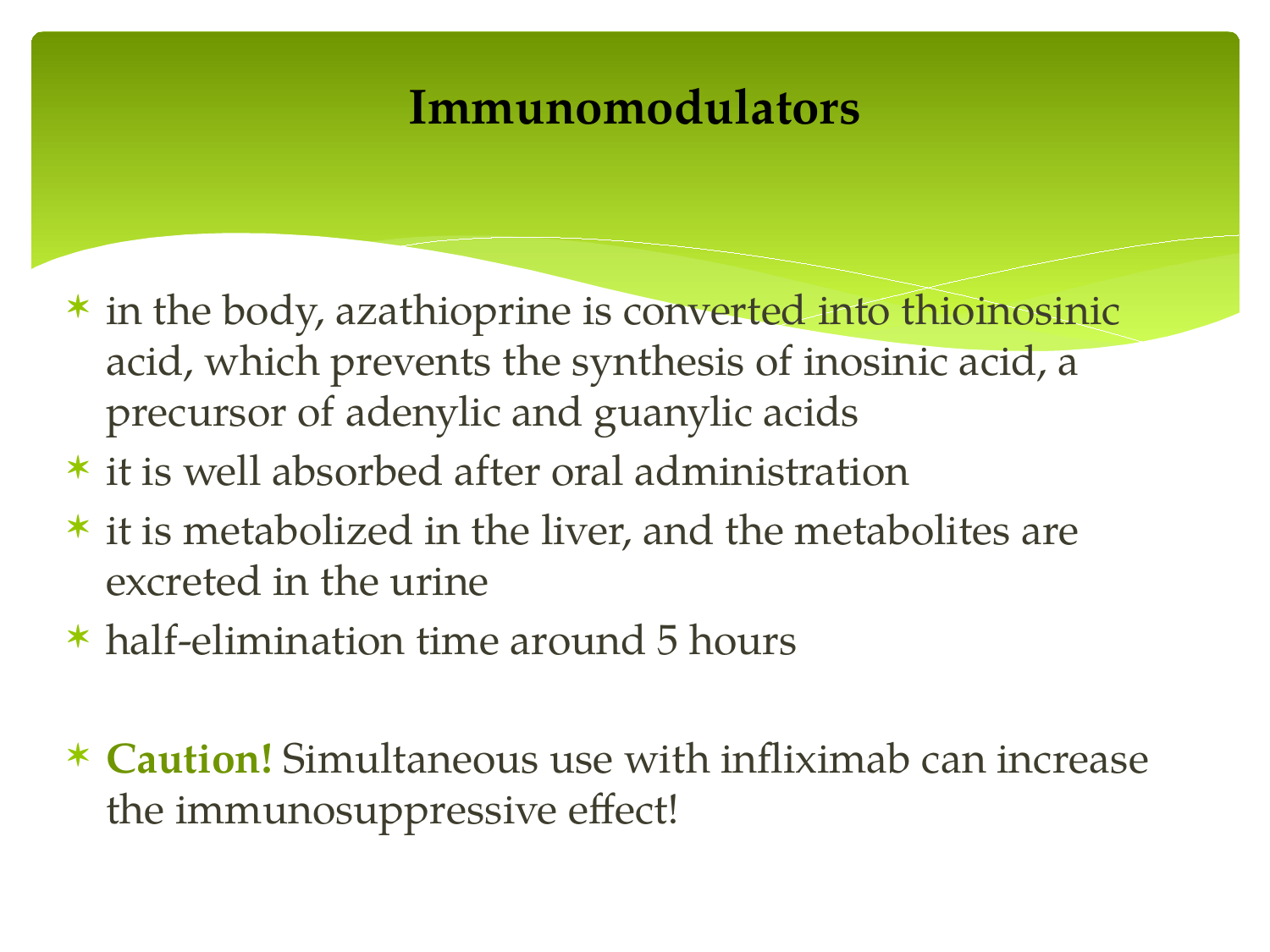

# Immunomodulators
in the body, azathioprine is converted into thioinosinic acid, which prevents the synthesis of inosinic acid, a precursor of adenylic and guanylic acids
it is well absorbed after oral administration
it is metabolized in the liver, and the metabolites are excreted in the urine
half-elimination time around 5 hours

Caution! Simultaneous use with infliximab can increase the immunosuppressive effect!